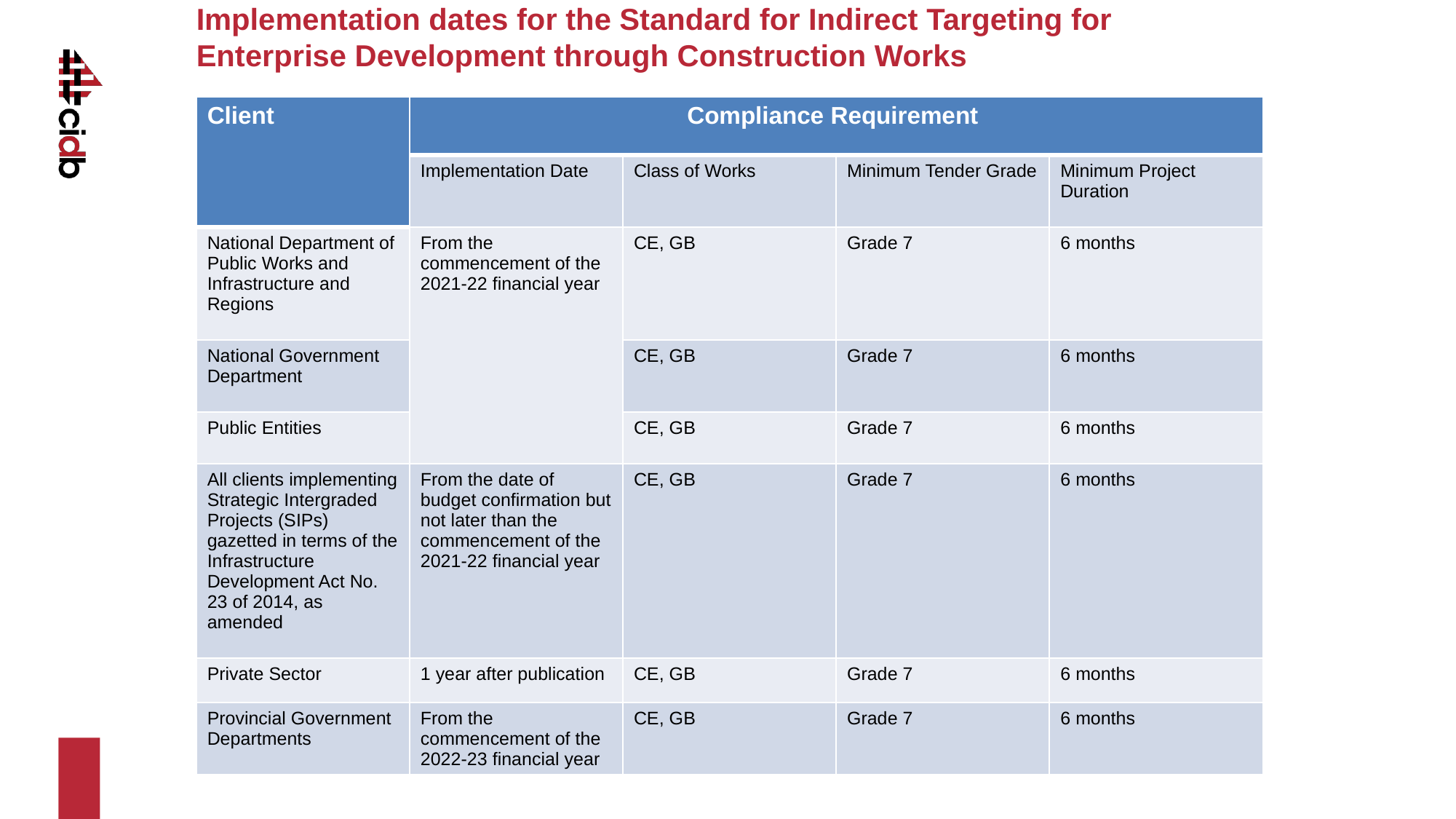

# Implementation dates for the Standard for Indirect Targeting for Enterprise Development through Construction Works
| Client | Compliance Requirement |  |  |  |
| --- | --- | --- | --- | --- |
|  | Implementation Date | Class of Works | Minimum Tender Grade | Minimum Project Duration |
| National Department of Public Works and Infrastructure and Regions | From the commencement of the 2021-22 financial year | CE, GB | Grade 7 | 6 months |
| National Government Department |  | CE, GB | Grade 7 | 6 months |
| Public Entities |  | CE, GB | Grade 7 | 6 months |
| All clients implementing Strategic Intergraded Projects (SIPs) gazetted in terms of the Infrastructure Development Act No. 23 of 2014, as amended | From the date of budget confirmation but not later than the commencement of the 2021-22 financial year | CE, GB | Grade 7 | 6 months |
| Private Sector | 1 year after publication | CE, GB | Grade 7 | 6 months |
| Provincial Government Departments | From the commencement of the 2022-23 financial year | CE, GB | Grade 7 | 6 months |